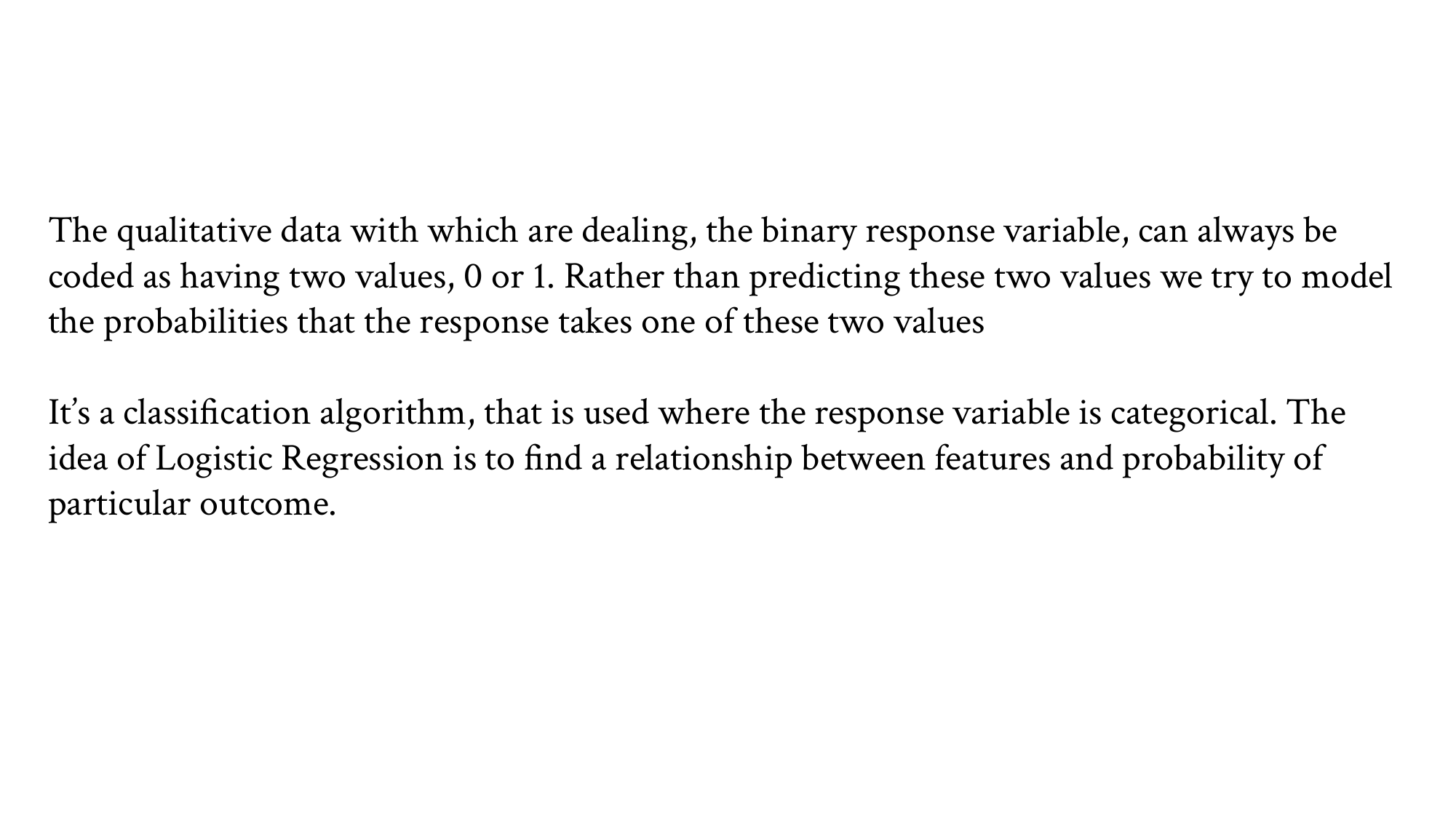

The qualitative data with which are dealing, the binary response variable, can always be coded as having two values, 0 or 1. Rather than predicting these two values we try to model the probabilities that the response takes one of these two values

It’s a classification algorithm, that is used where the response variable is categorical. The idea of Logistic Regression is to find a relationship between features and probability of particular outcome.